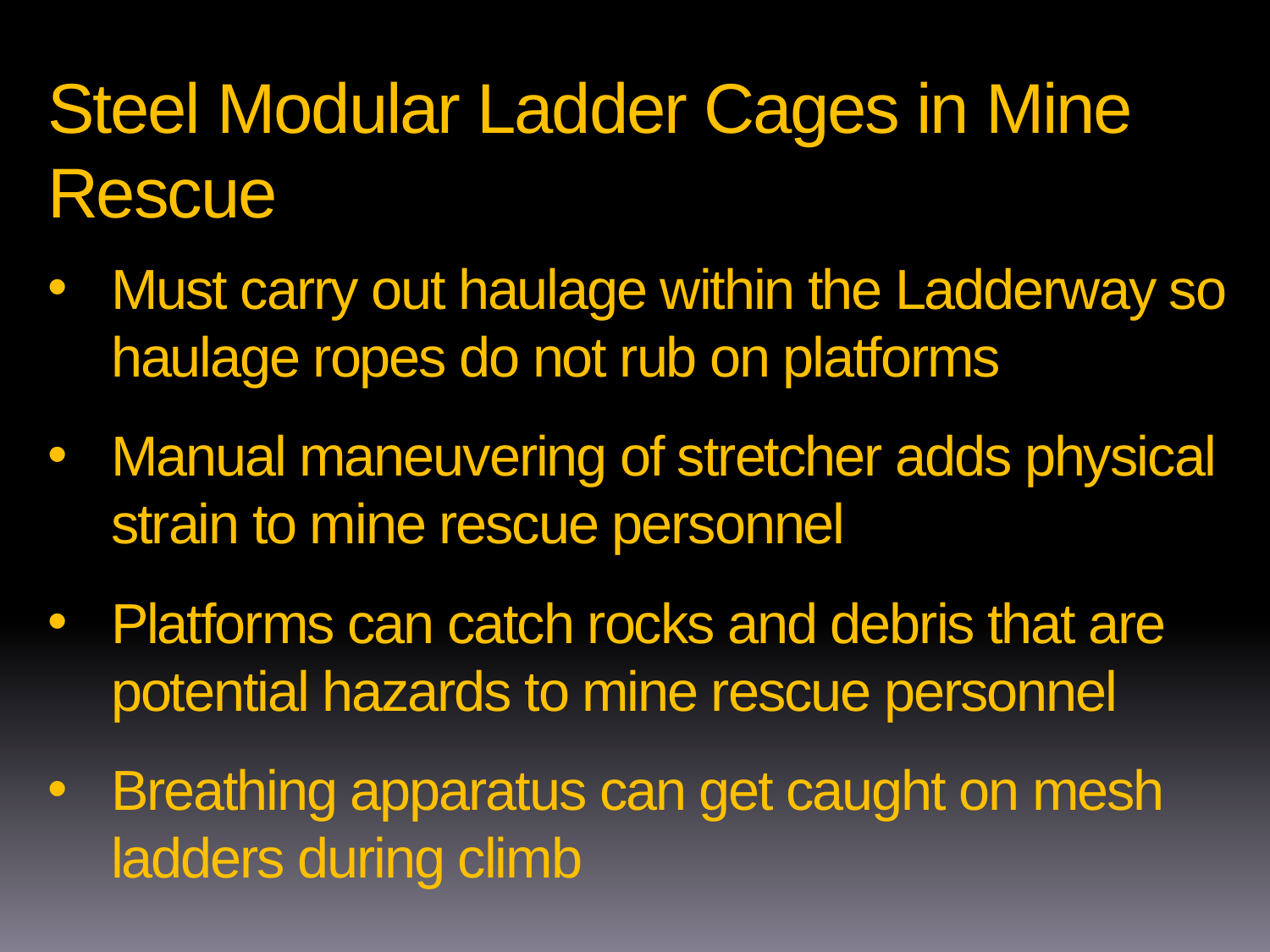

Steel Modular Ladder Cages in Mine Rescue
Must carry out haulage within the Ladderway so haulage ropes do not rub on platforms
Manual maneuvering of stretcher adds physical strain to mine rescue personnel
Platforms can catch rocks and debris that are potential hazards to mine rescue personnel
Breathing apparatus can get caught on mesh ladders during climb